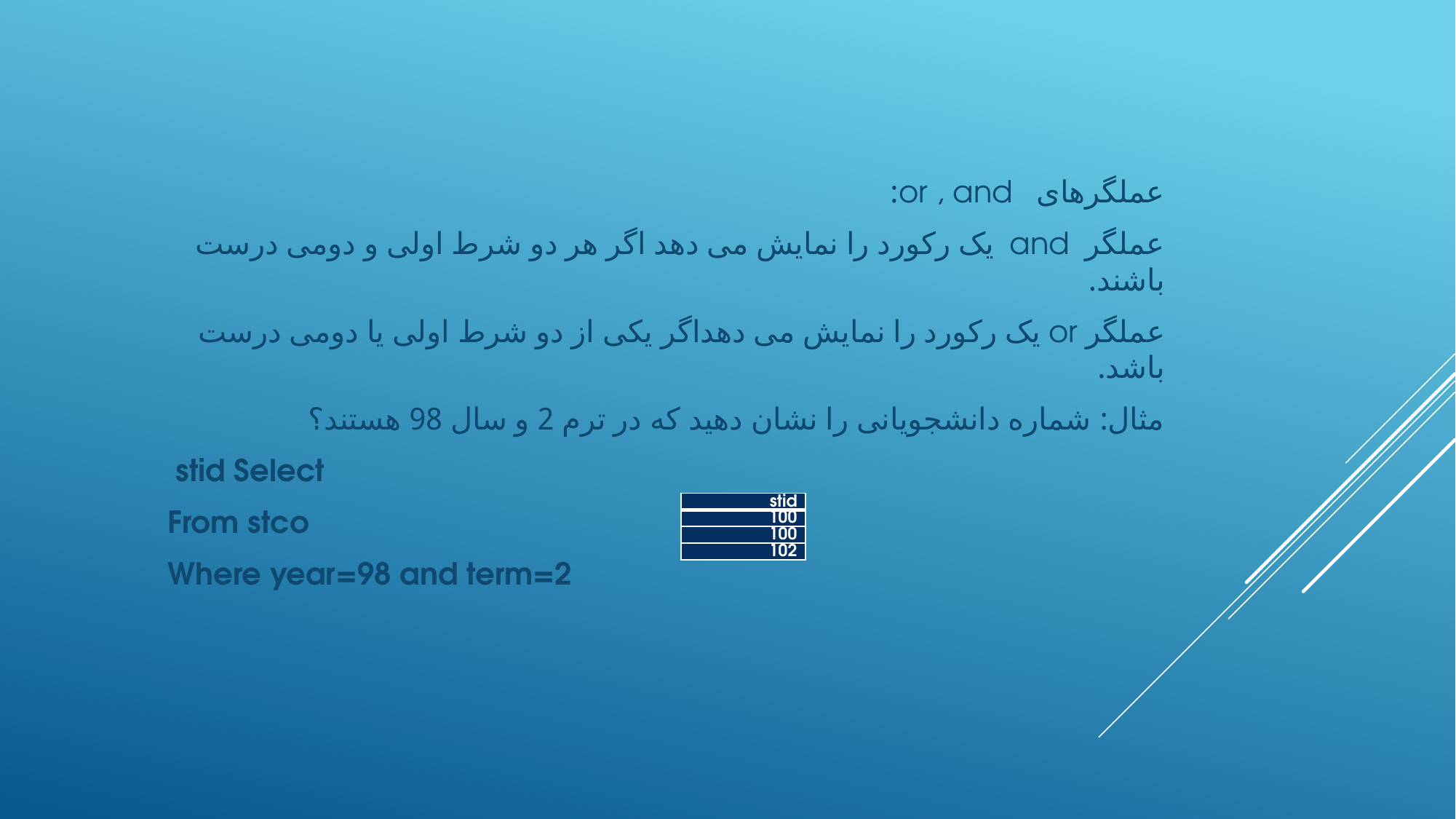

عملگرهای   or , and:
عملگر  and  یک رکورد را نمایش می دهد اگر هر دو شرط اولی و دومی درست باشند.
عملگر or یک رکورد را نمایش می دهداگر یکی از دو شرط اولی یا دومی درست باشد.
مثال: شماره دانشجویانی را نشان دهید که در ترم 2 و سال 98 هستند؟
stid Select
From stco
Where year=98 and term=2
| stid |
| --- |
| 100 |
| 100 |
| 102 |